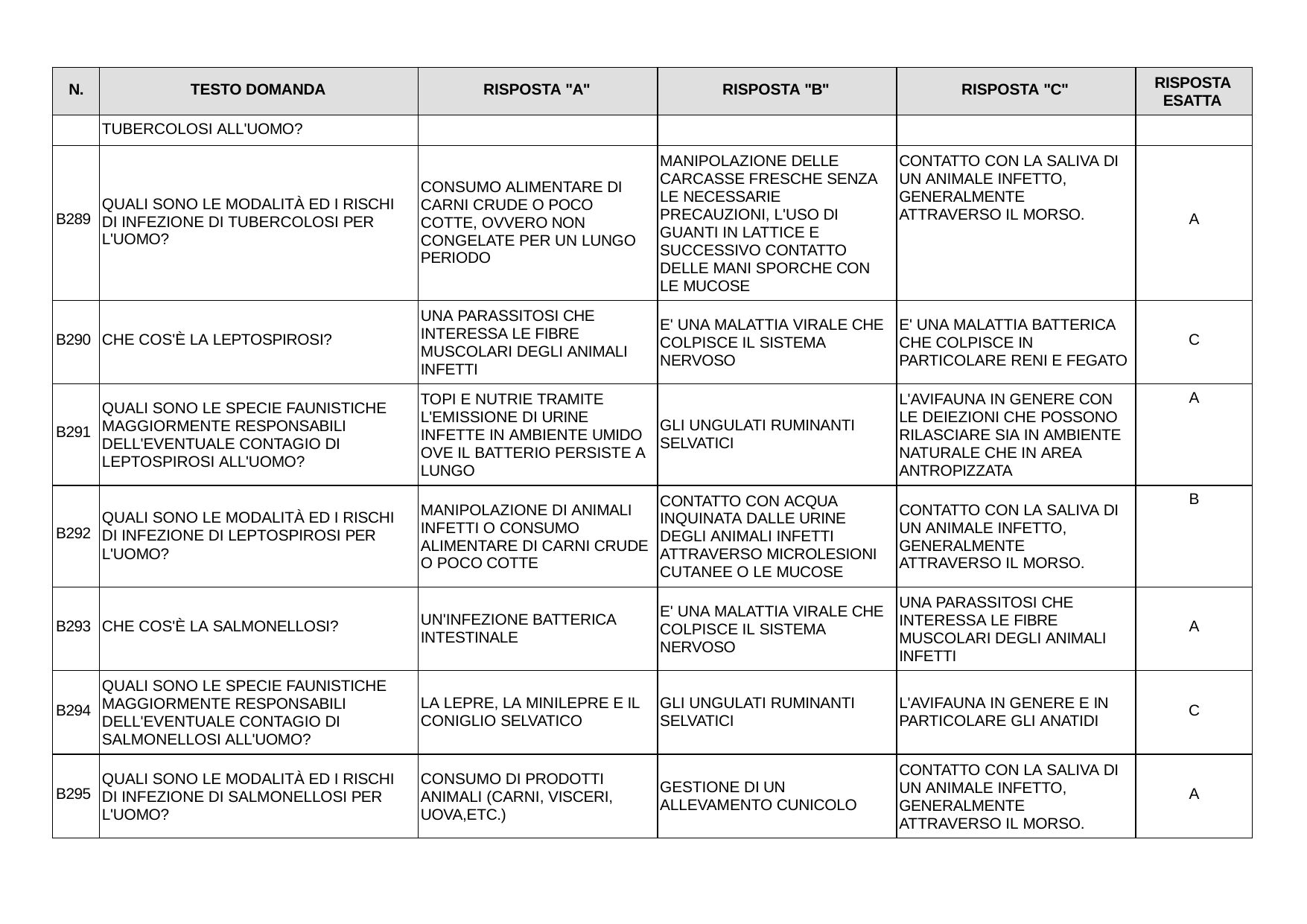

| N. | TESTO DOMANDA | RISPOSTA "A" | RISPOSTA "B" | RISPOSTA "C" | RISPOSTA ESATTA |
| --- | --- | --- | --- | --- | --- |
|  | TUBERCOLOSI ALL'UOMO? |  |  |  |  |
| B289 | QUALI SONO LE MODALITÀ ED I RISCHI DI INFEZIONE DI TUBERCOLOSI PER L'UOMO? | CONSUMO ALIMENTARE DI CARNI CRUDE O POCO COTTE, OVVERO NON CONGELATE PER UN LUNGO PERIODO | MANIPOLAZIONE DELLE CARCASSE FRESCHE SENZA LE NECESSARIE PRECAUZIONI, L'USO DI GUANTI IN LATTICE E SUCCESSIVO CONTATTO DELLE MANI SPORCHE CON LE MUCOSE | CONTATTO CON LA SALIVA DI UN ANIMALE INFETTO, GENERALMENTE ATTRAVERSO IL MORSO. | A |
| B290 | CHE COS'È LA LEPTOSPIROSI? | UNA PARASSITOSI CHE INTERESSA LE FIBRE MUSCOLARI DEGLI ANIMALI INFETTI | E' UNA MALATTIA VIRALE CHE COLPISCE IL SISTEMA NERVOSO | E' UNA MALATTIA BATTERICA CHE COLPISCE IN PARTICOLARE RENI E FEGATO | C |
| B291 | QUALI SONO LE SPECIE FAUNISTICHE MAGGIORMENTE RESPONSABILI DELL'EVENTUALE CONTAGIO DI LEPTOSPIROSI ALL'UOMO? | TOPI E NUTRIE TRAMITE L'EMISSIONE DI URINE INFETTE IN AMBIENTE UMIDO OVE IL BATTERIO PERSISTE A LUNGO | GLI UNGULATI RUMINANTI SELVATICI | L'AVIFAUNA IN GENERE CON LE DEIEZIONI CHE POSSONO RILASCIARE SIA IN AMBIENTE NATURALE CHE IN AREA ANTROPIZZATA | A |
| B292 | QUALI SONO LE MODALITÀ ED I RISCHI DI INFEZIONE DI LEPTOSPIROSI PER L'UOMO? | MANIPOLAZIONE DI ANIMALI INFETTI O CONSUMO ALIMENTARE DI CARNI CRUDE O POCO COTTE | CONTATTO CON ACQUA INQUINATA DALLE URINE DEGLI ANIMALI INFETTI ATTRAVERSO MICROLESIONI CUTANEE O LE MUCOSE | CONTATTO CON LA SALIVA DI UN ANIMALE INFETTO, GENERALMENTE ATTRAVERSO IL MORSO. | B |
| B293 | CHE COS'È LA SALMONELLOSI? | UN'INFEZIONE BATTERICA INTESTINALE | E' UNA MALATTIA VIRALE CHE COLPISCE IL SISTEMA NERVOSO | UNA PARASSITOSI CHE INTERESSA LE FIBRE MUSCOLARI DEGLI ANIMALI INFETTI | A |
| B294 | QUALI SONO LE SPECIE FAUNISTICHE MAGGIORMENTE RESPONSABILI DELL'EVENTUALE CONTAGIO DI SALMONELLOSI ALL'UOMO? | LA LEPRE, LA MINILEPRE E IL CONIGLIO SELVATICO | GLI UNGULATI RUMINANTI SELVATICI | L'AVIFAUNA IN GENERE E IN PARTICOLARE GLI ANATIDI | C |
| B295 | QUALI SONO LE MODALITÀ ED I RISCHI DI INFEZIONE DI SALMONELLOSI PER L'UOMO? | CONSUMO DI PRODOTTI ANIMALI (CARNI, VISCERI, UOVA,ETC.) | GESTIONE DI UN ALLEVAMENTO CUNICOLO | CONTATTO CON LA SALIVA DI UN ANIMALE INFETTO, GENERALMENTE ATTRAVERSO IL MORSO. | A |